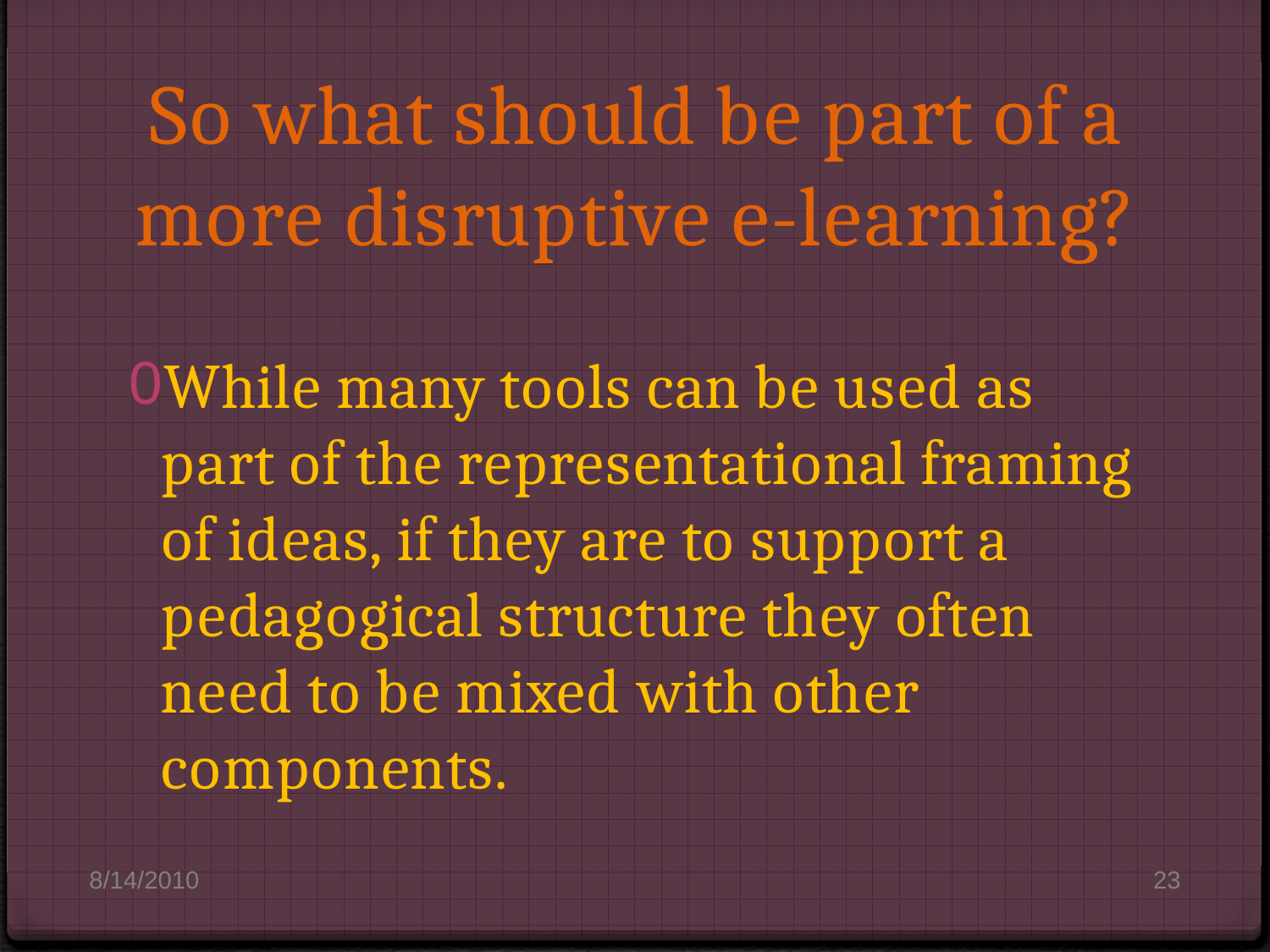

# So what should be part of a more disruptive e-learning?
While many tools can be used as part of the representational framing of ideas, if they are to support a pedagogical structure they often need to be mixed with other components.
8/14/2010

23